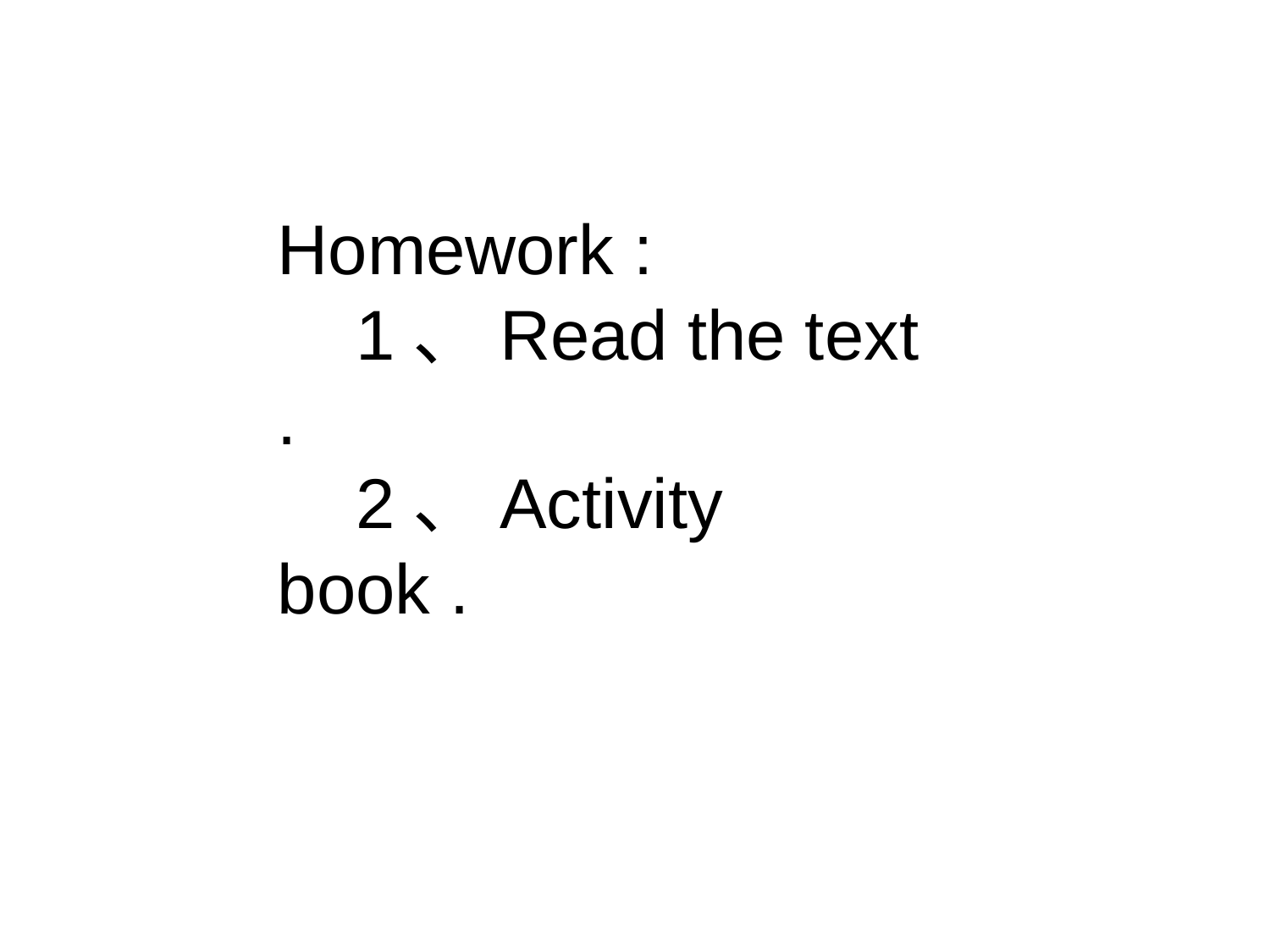

Homework :
    1、Read the text .
    2、Activity book .